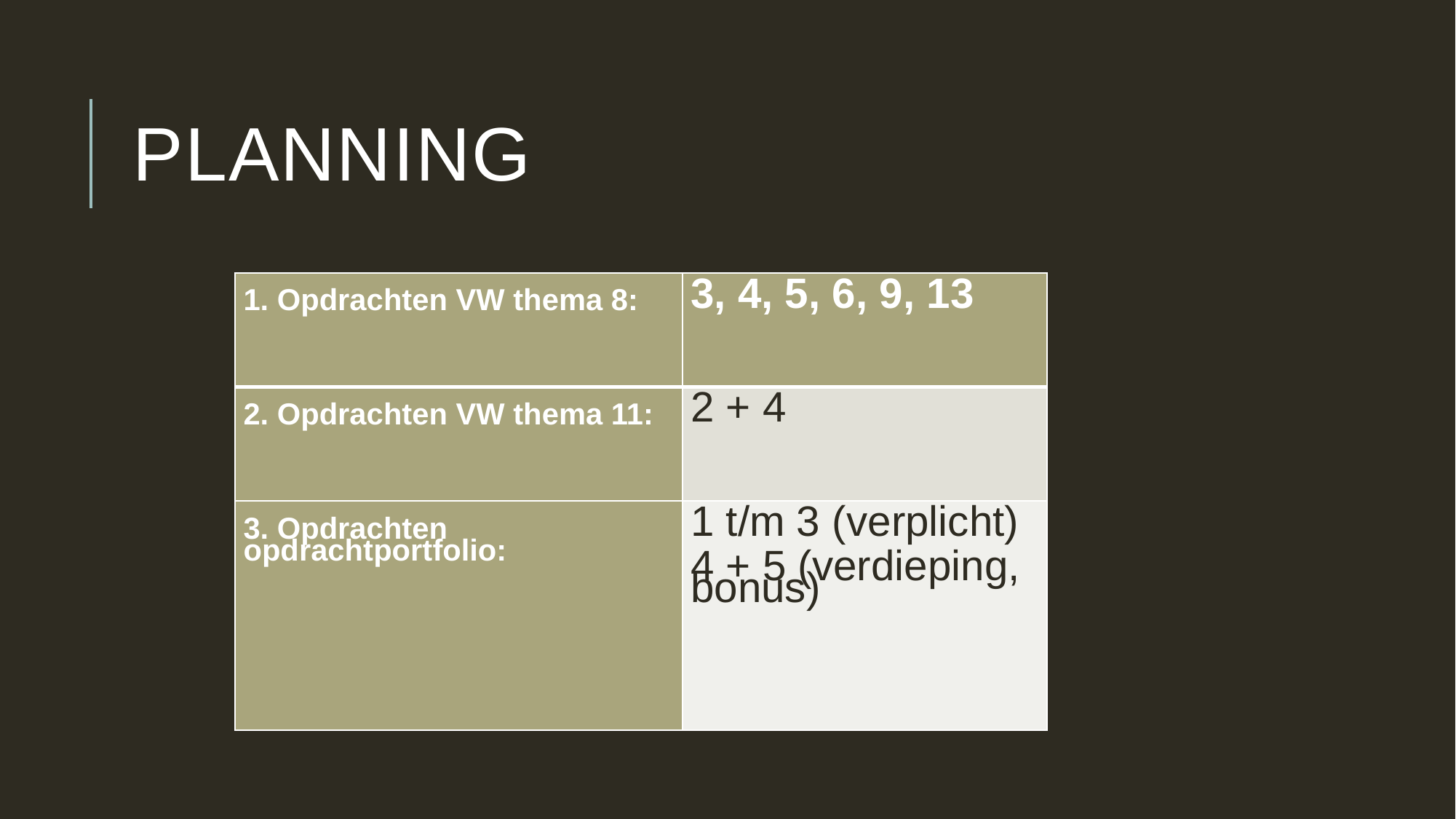

# Planning
| 1. Opdrachten VW thema 8: | 3, 4, 5, 6, 9, 13 |
| --- | --- |
| 2. Opdrachten VW thema 11: | 2 + 4 |
| 3. Opdrachten opdrachtportfolio: | 1 t/m 3 (verplicht) 4 + 5 (verdieping, bonus) |